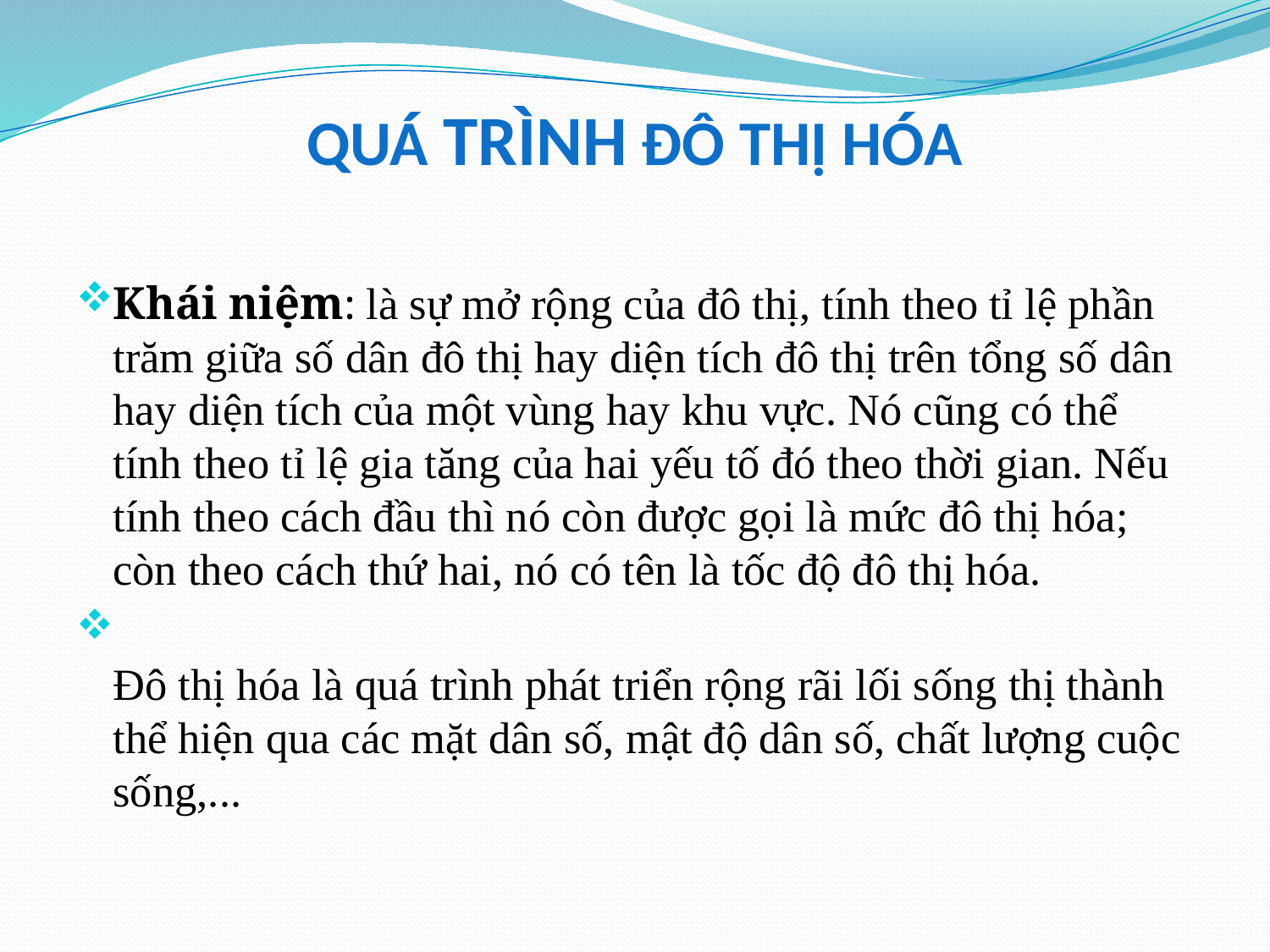

# Quá Trình Đô Thị Hóa
Khái niệm: là sự mở rộng của đô thị, tính theo tỉ lệ phần trăm giữa số dân đô thị hay diện tích đô thị trên tổng số dân hay diện tích của một vùng hay khu vực. Nó cũng có thể tính theo tỉ lệ gia tăng của hai yếu tố đó theo thời gian. Nếu tính theo cách đầu thì nó còn được gọi là mức đô thị hóa; còn theo cách thứ hai, nó có tên là tốc độ đô thị hóa.
Đô thị hóa là quá trình phát triển rộng rãi lối sống thị thành thể hiện qua các mặt dân số, mật độ dân số, chất lượng cuộc sống,...